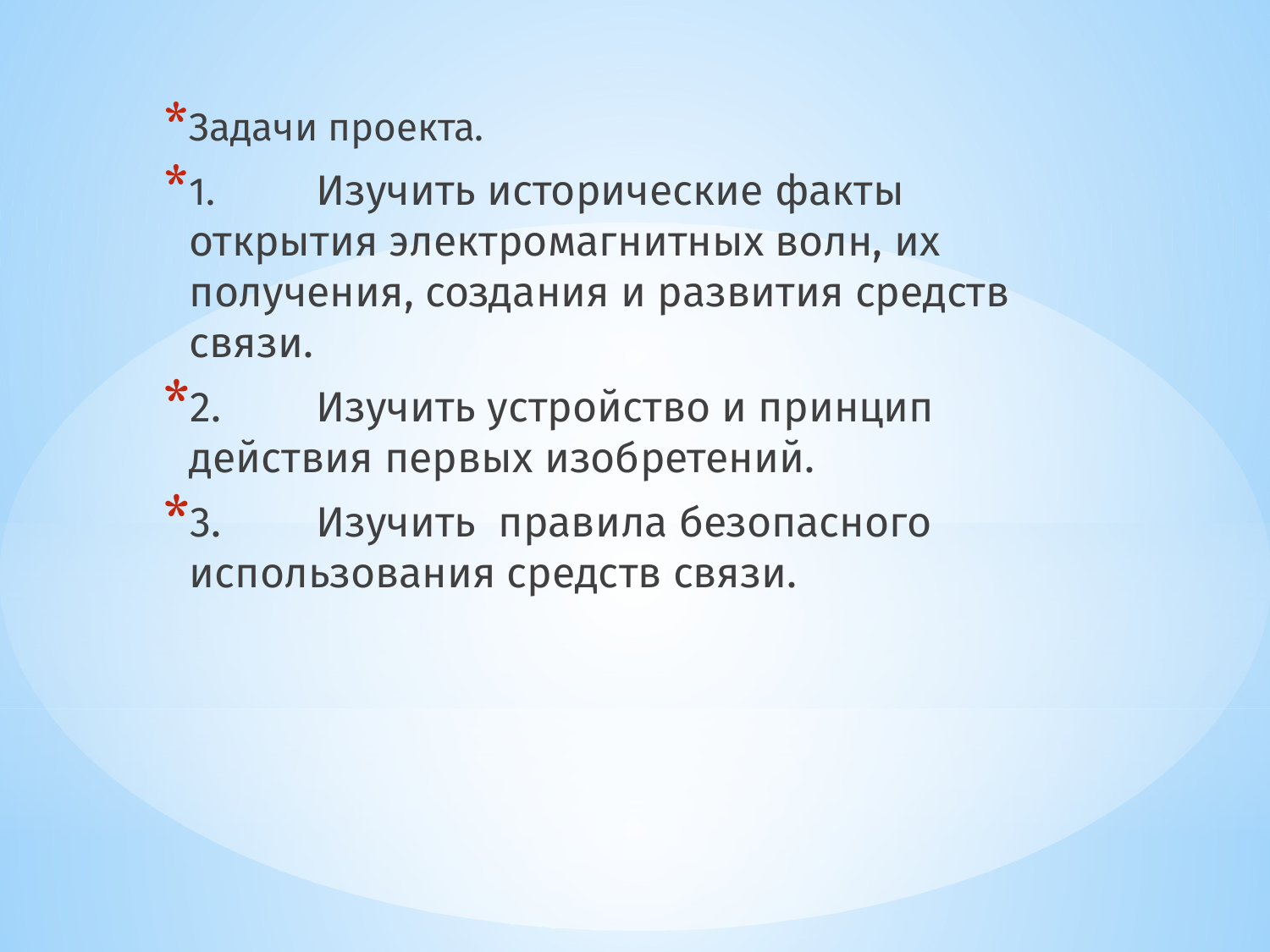

#
Задачи проекта.
1.	Изучить исторические факты открытия электромагнитных волн, их получения, создания и развития средств связи.
2.	Изучить устройство и принцип действия первых изобретений.
3.	Изучить  правила безопасного использования средств связи.